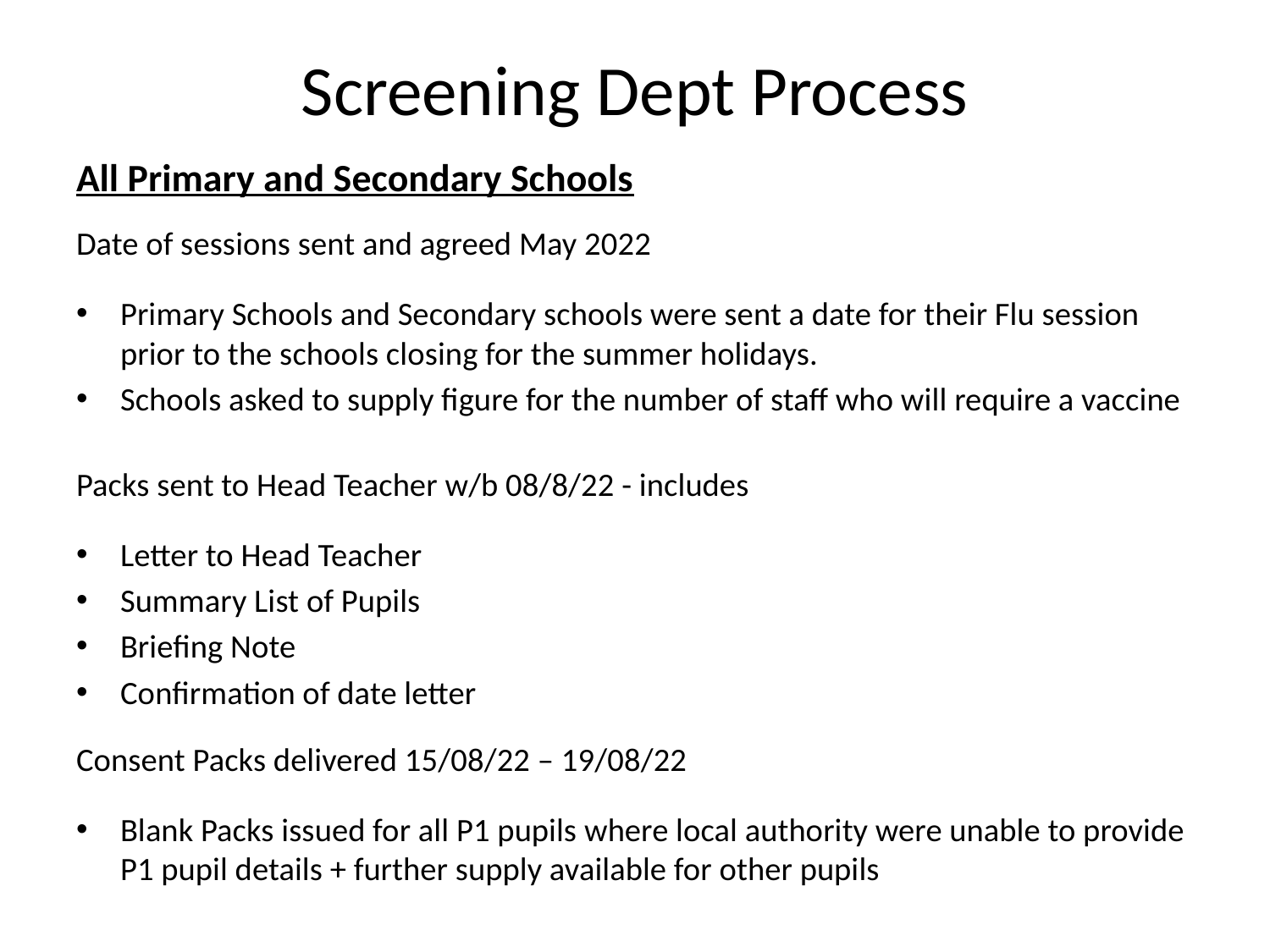

# Screening Dept Process
All Primary and Secondary Schools

Date of sessions sent and agreed May 2022

Primary Schools and Secondary schools were sent a date for their Flu session prior to the schools closing for the summer holidays.
Schools asked to supply figure for the number of staff who will require a vaccine

Packs sent to Head Teacher w/b 08/8/22 - includes

Letter to Head Teacher
Summary List of Pupils
Briefing Note
Confirmation of date letter

Consent Packs delivered 15/08/22 – 19/08/22

Blank Packs issued for all P1 pupils where local authority were unable to provide P1 pupil details + further supply available for other pupils